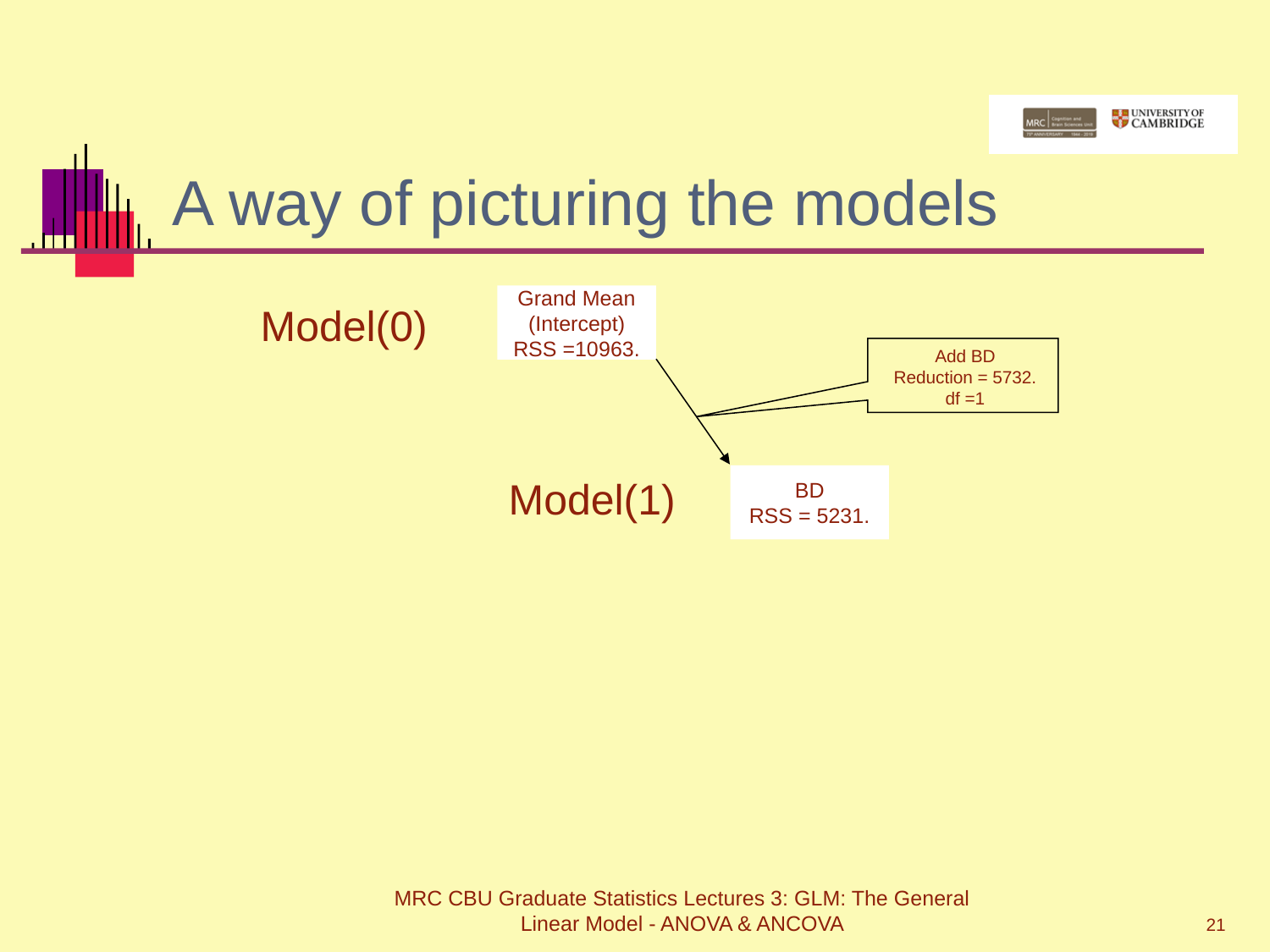

# A way of picturing the models
Grand Mean
(Intercept)
RSS =10963.
Model(0)

Add BD
Reduction = 5732.
df =1

BD
RSS = 5231.
Model(1)

MRC CBU Graduate Statistics Lectures 3: GLM: The General Linear Model - ANOVA & ANCOVA
21